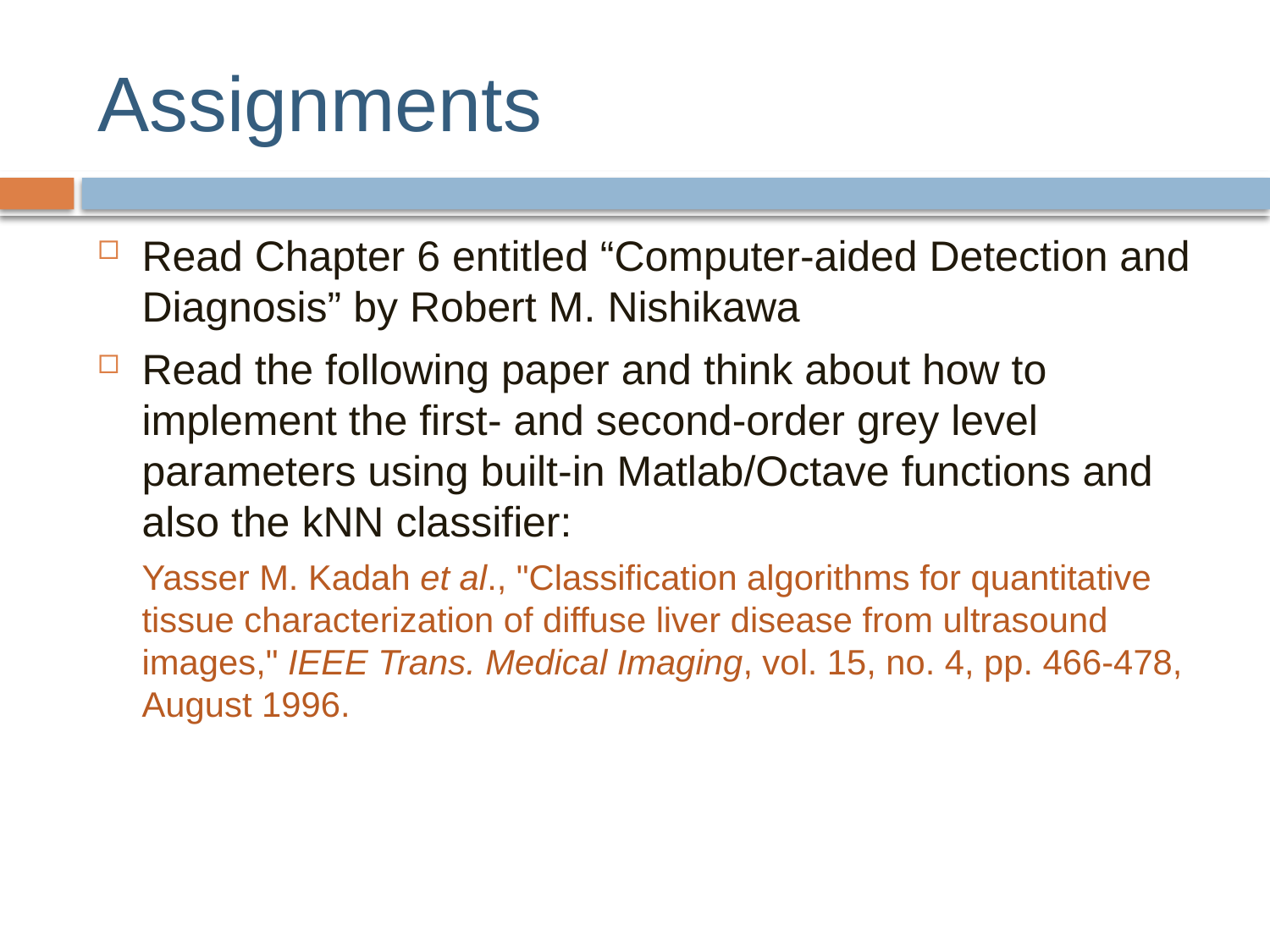

# Assignments
Read Chapter 6 entitled “Computer-aided Detection and Diagnosis” by Robert M. Nishikawa
Read the following paper and think about how to implement the first- and second-order grey level parameters using built-in Matlab/Octave functions and also the kNN classifier:
Yasser M. Kadah et al., "Classification algorithms for quantitative tissue characterization of diffuse liver disease from ultrasound images," IEEE Trans. Medical Imaging, vol. 15, no. 4, pp. 466-478, August 1996.